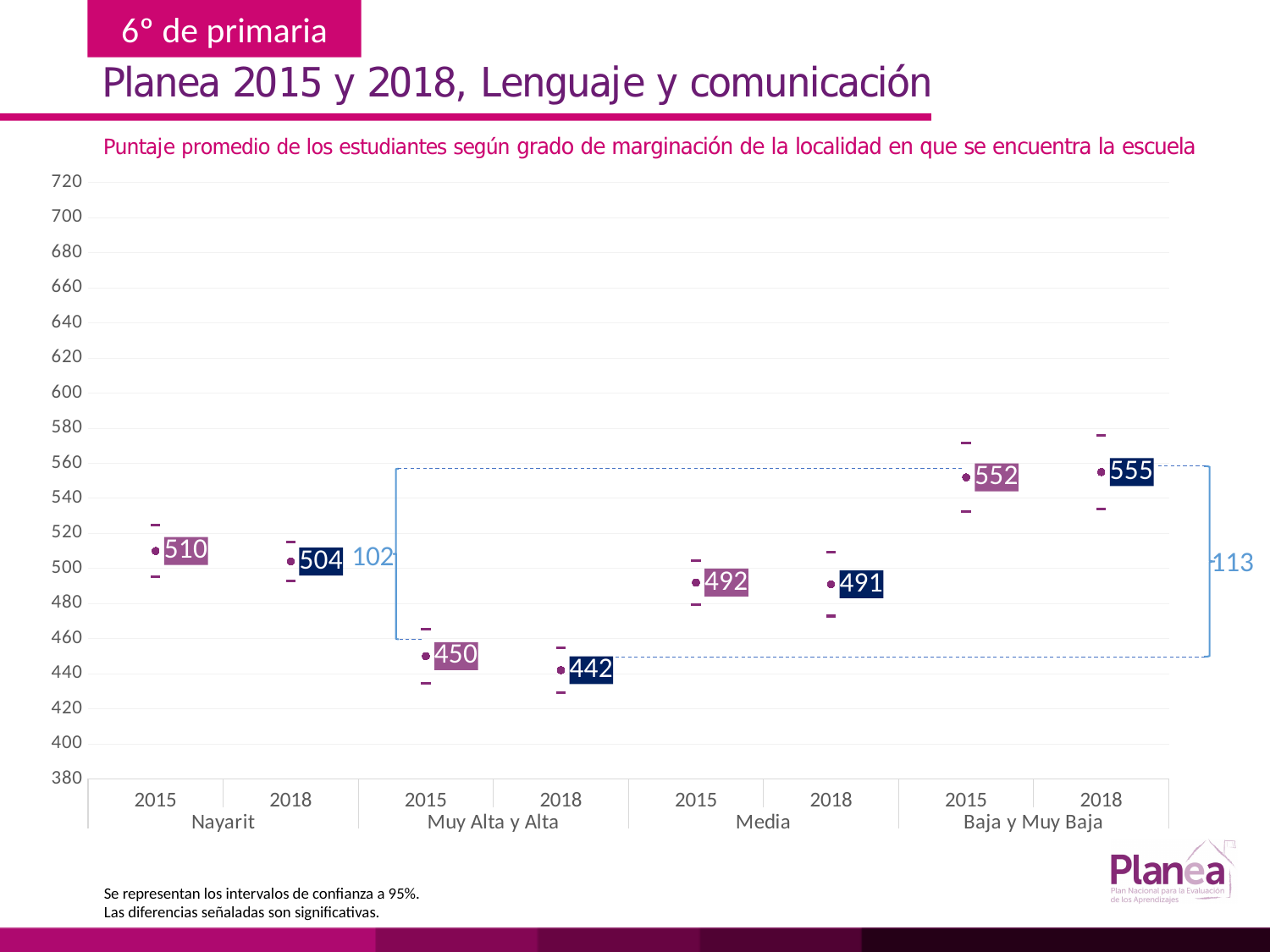

Planea 2015 y 2018, Lenguaje y comunicación

Puntaje promedio de los estudiantes según grado de marginación de la localidad en que se encuentra la escuela

### Chart

| Category |  |  |  |
|---|---|---|---|
| 2015 | 495.274 | 524.726 | 510.0 |
| 2018 | 493.055 | 514.945 | 504.0 |
| 2015 | 434.478 | 465.522 | 450.0 |
| 2018 | 429.065 | 454.935 | 442.0 |
| 2015 | 479.463 | 504.537 | 492.0 |
| 2018 | 472.891 | 509.109 | 491.0 |
| 2015 | 532.299 | 571.701 | 552.0 |
| 2018 | 534.105 | 575.895 | 555.0 |
113

102
Se representan los intervalos de confianza a 95%.
Las diferencias señaladas son significativas.